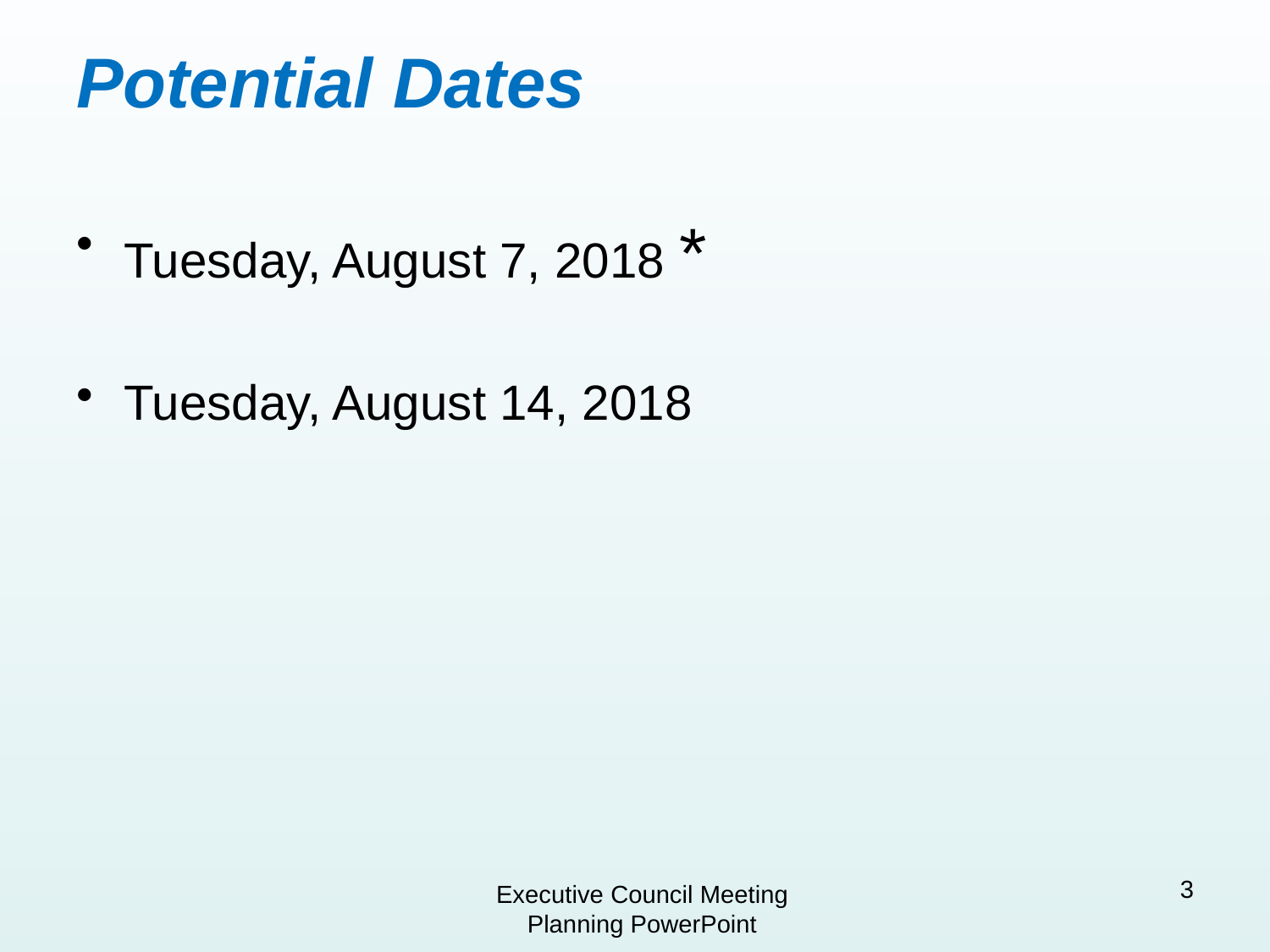

# Potential Dates
Tuesday, August 7, 2018 *

Tuesday, August 14, 2018
3
Executive Council Meeting Planning PowerPoint